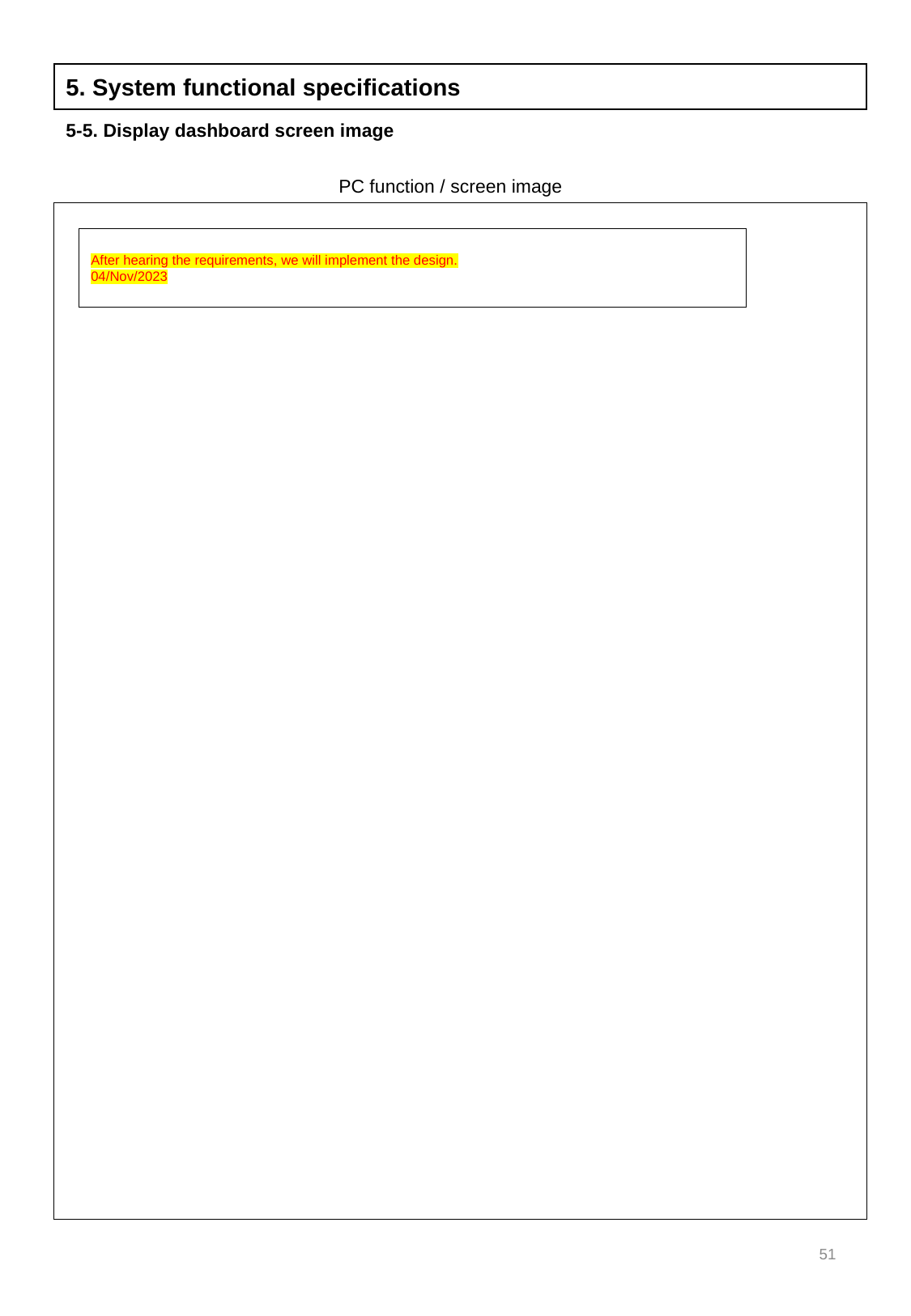

5. System functional specifications
5-5. Display dashboard screen image
PC function / screen image

After hearing the requirements, we will implement the design.
04/Nov/2023
51